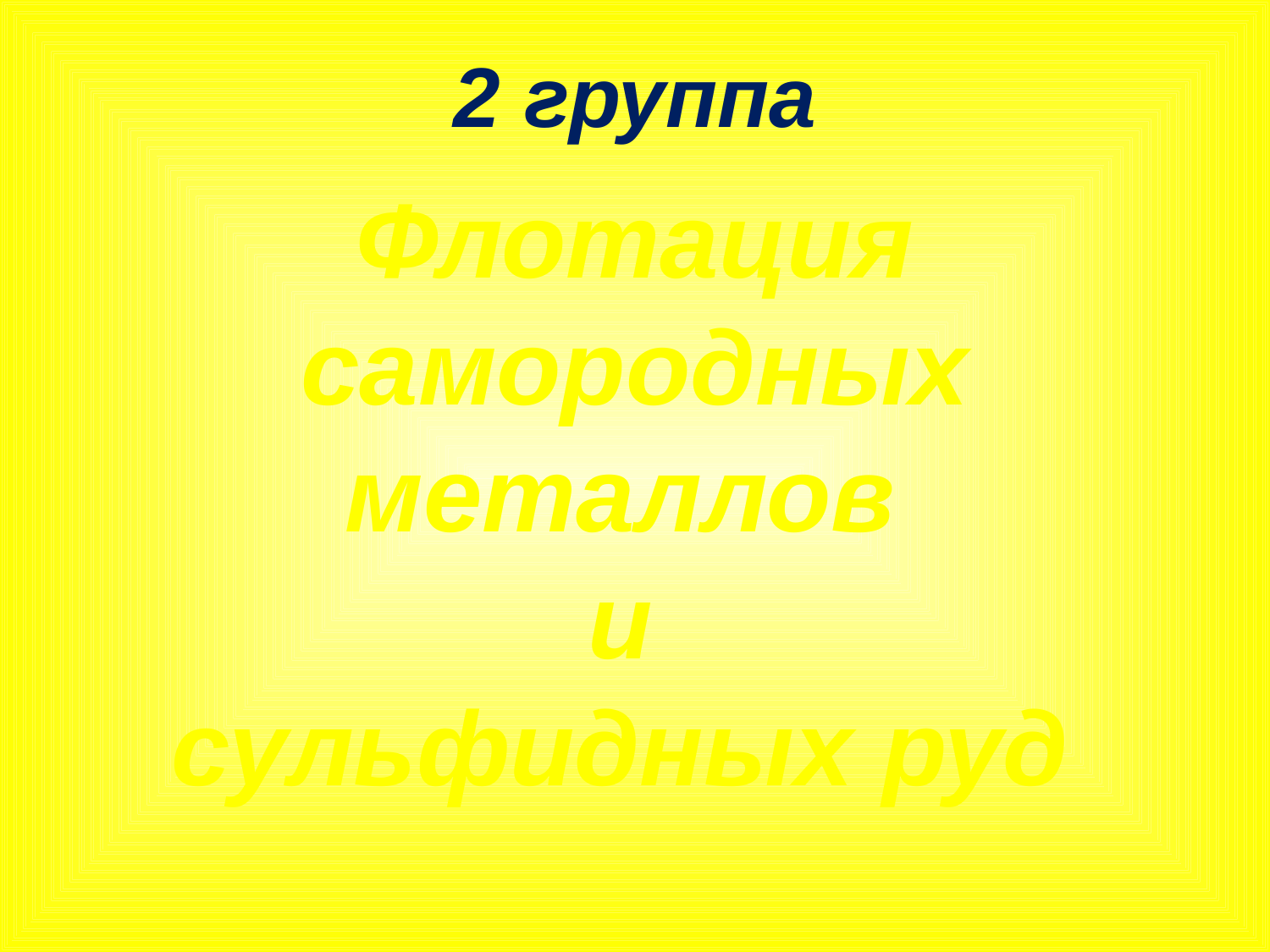

2 группа
Флотация самородных металлов
и
сульфидных руд